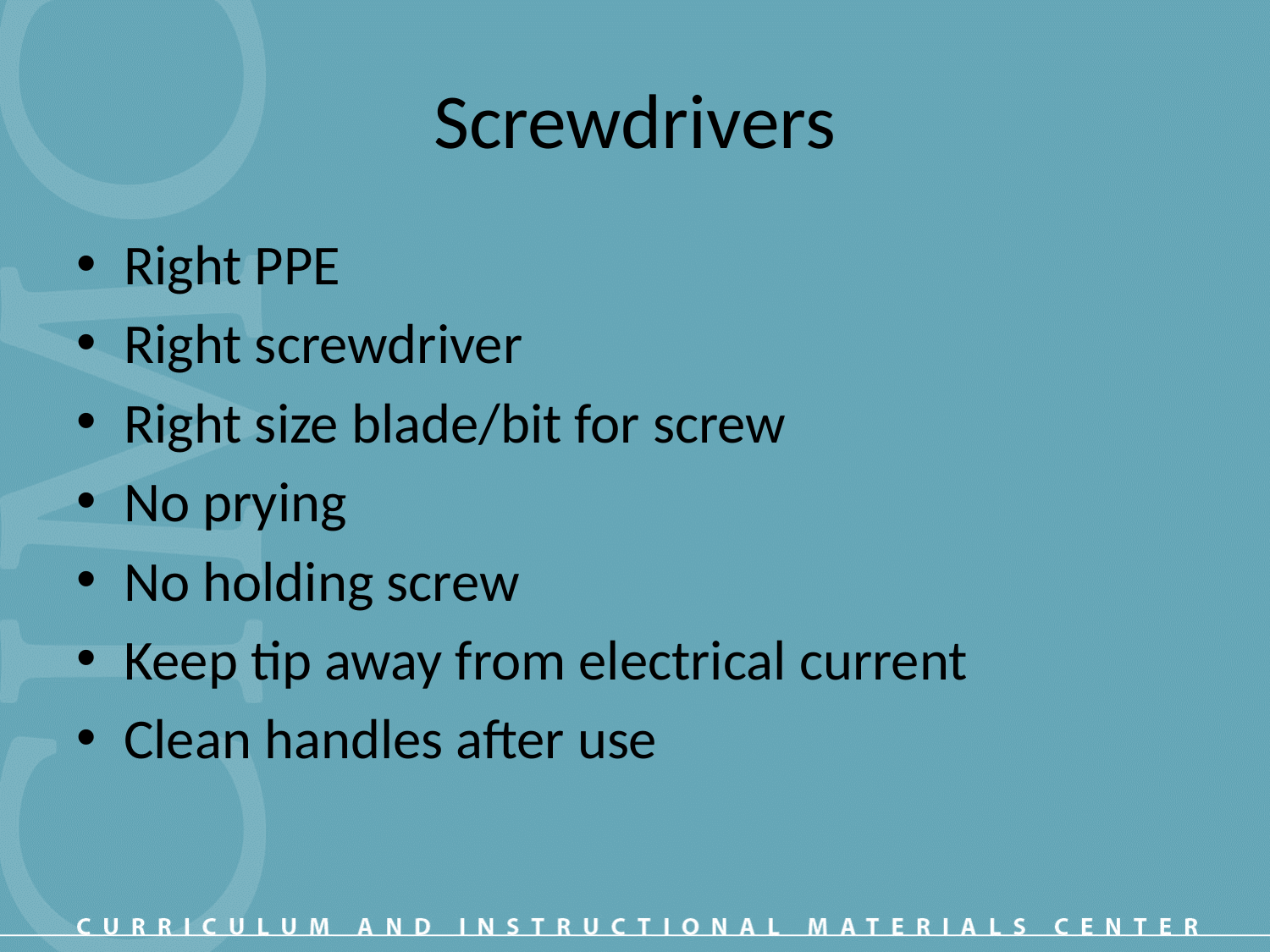

# Screwdrivers
Right PPE
Right screwdriver
Right size blade/bit for screw
No prying
No holding screw
Keep tip away from electrical current
Clean handles after use